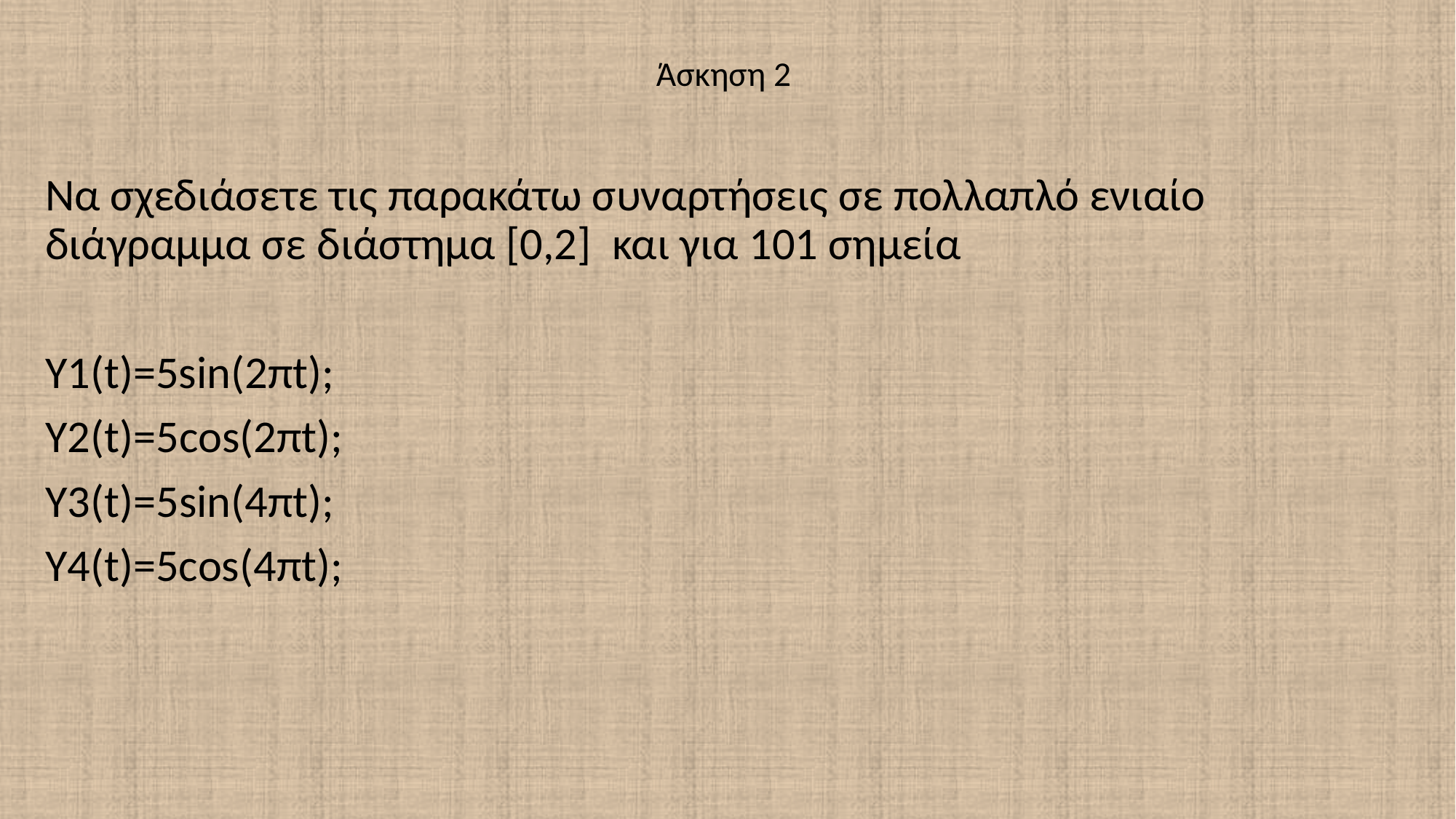

# Άσκηση 2
Να σχεδιάσετε τις παρακάτω συναρτήσεις σε πολλαπλό ενιαίο διάγραμμα σε διάστημα [0,2]  και για 101 σημεία

Y1(t)=5sin(2πt);
Y2(t)=5cos(2πt);
Y3(t)=5sin(4πt);
Y4(t)=5cos(4πt);